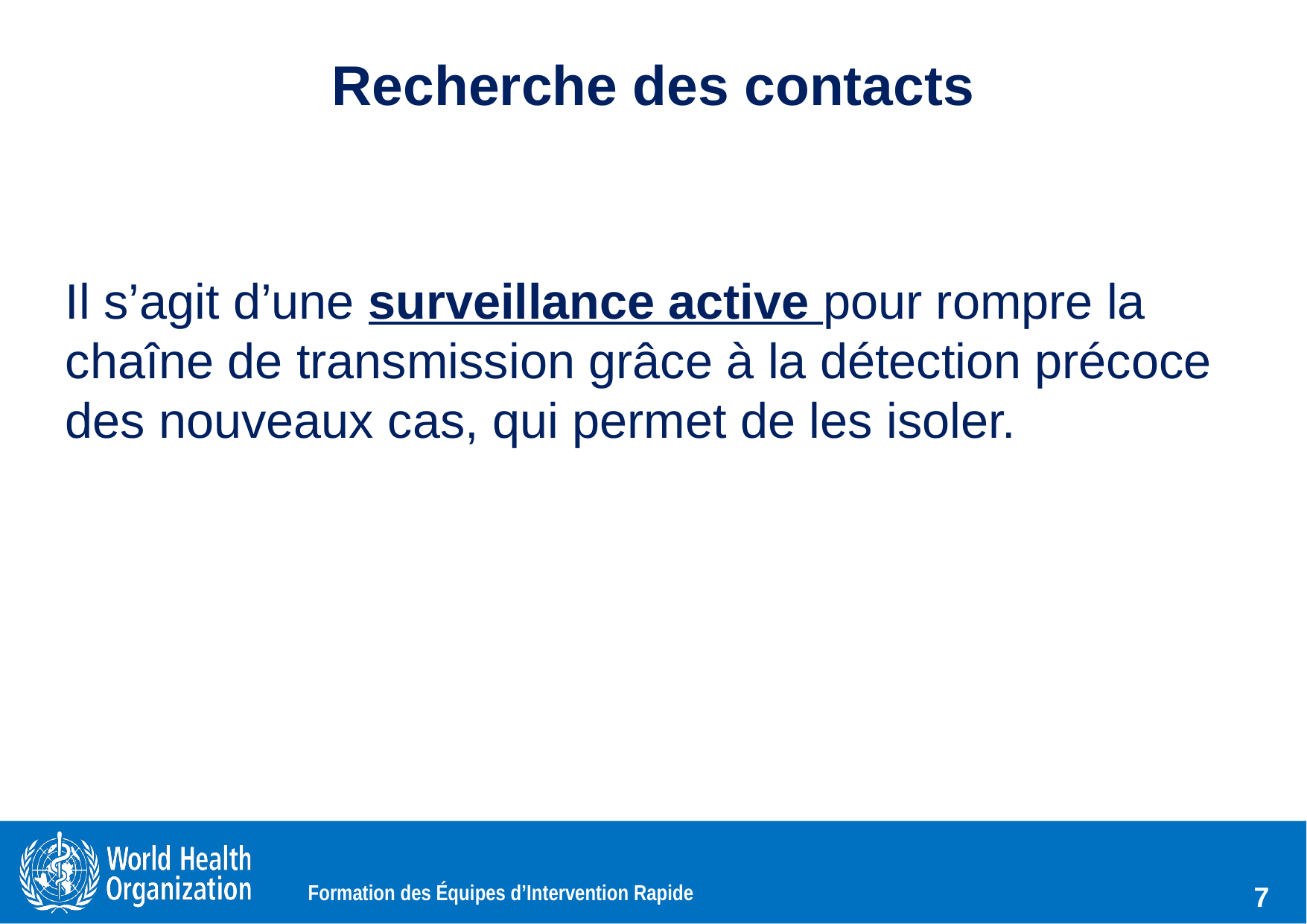

# Recherche des contacts
Il s’agit d’une surveillance active pour rompre la chaîne de transmission grâce à la détection précoce des nouveaux cas, qui permet de les isoler.